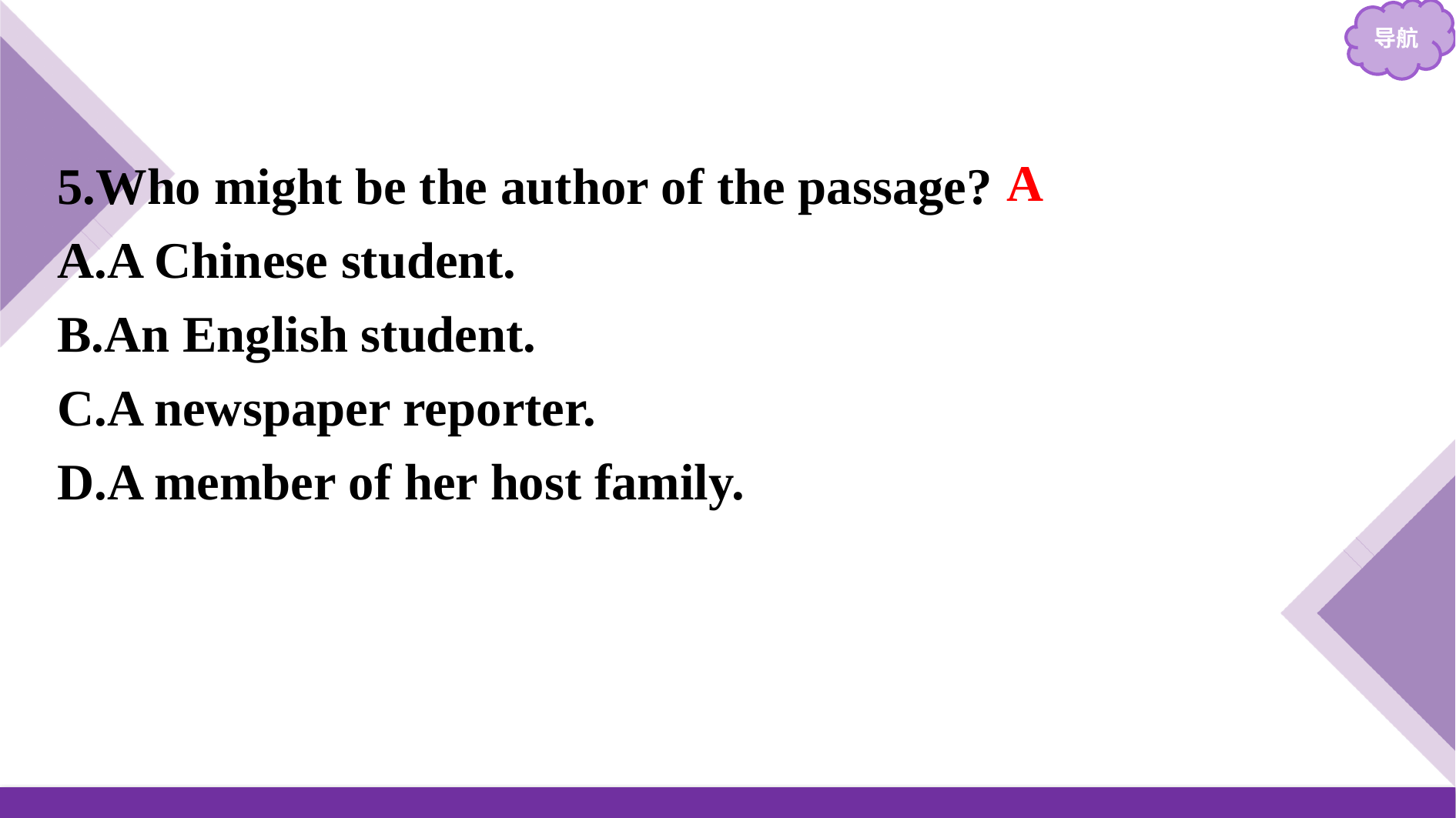

5.Who might be the author of the passage?
A.A Chinese student.
B.An English student.
C.A newspaper reporter.
D.A member of her host family.
A